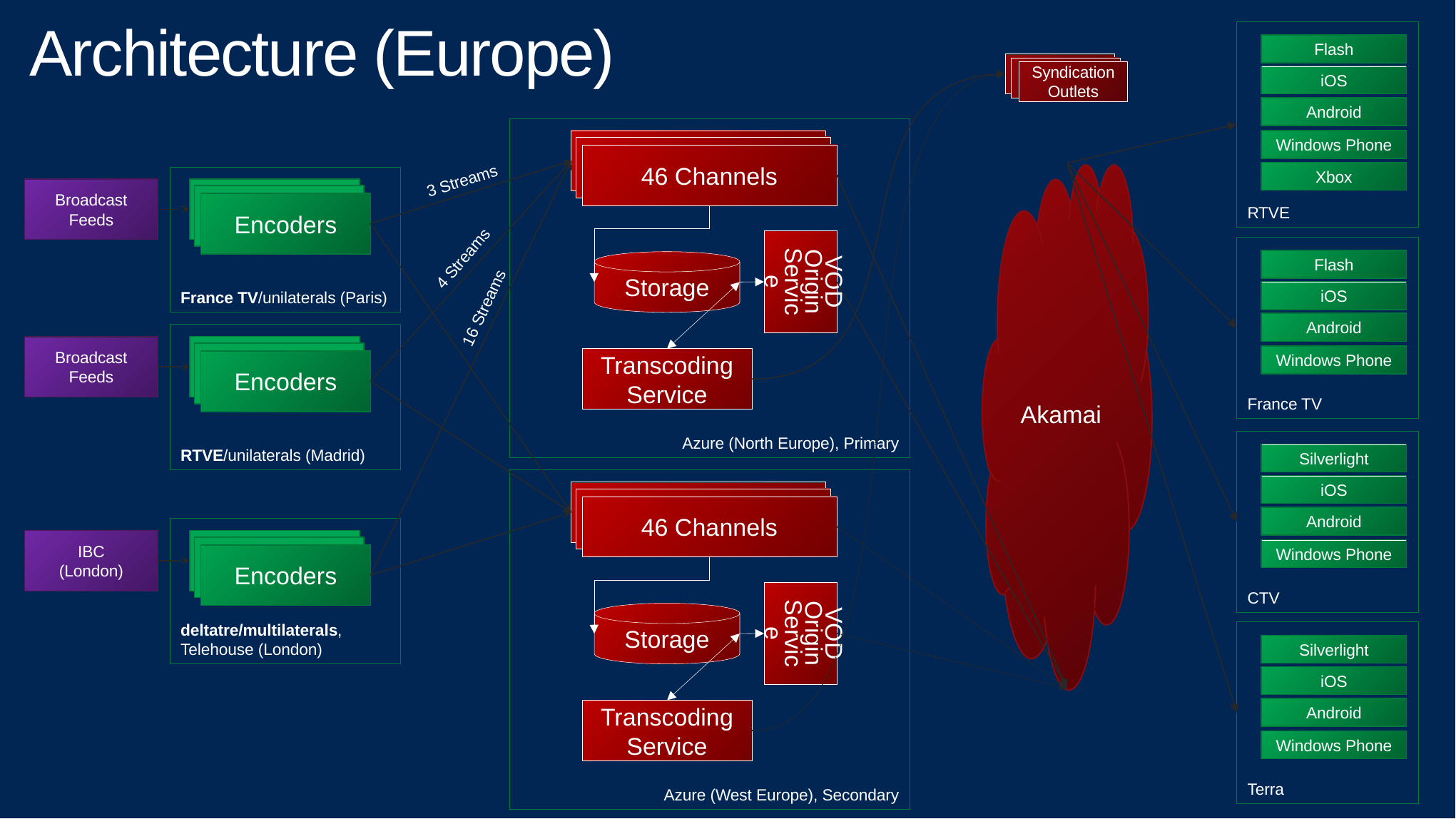

# Architecture (Europe)
RTVE
Flash
Syndication Outlets
Syndication Outlets
Syndication Outlets
iOS
Android
Azure (North Europe), Primary
Encoders
Windows Phone
Encoders
46 Channels
Xbox
Akamai
3 Streams
France TV/unilaterals (Paris)
Broadcast Feeds
Encoders
Encoders
Encoders
VOD Origin
Service
France TV
4 Streams
Flash
Storage
iOS
16 Streams
Android
RTVE/unilaterals (Madrid)
Broadcast Feeds
Encoders
Encoders
Windows Phone
Transcoding Service
Encoders
CTV
Silverlight
Azure (West Europe), Secondary
iOS
Encoders
Encoders
46 Channels
Android
deltatre/multilaterals, Telehouse (London)
IBC
(London)
Encoders
Encoders
Windows Phone
Encoders
VOD Origin
Service
Storage
Terra
Silverlight
iOS
Android
Transcoding Service
Windows Phone